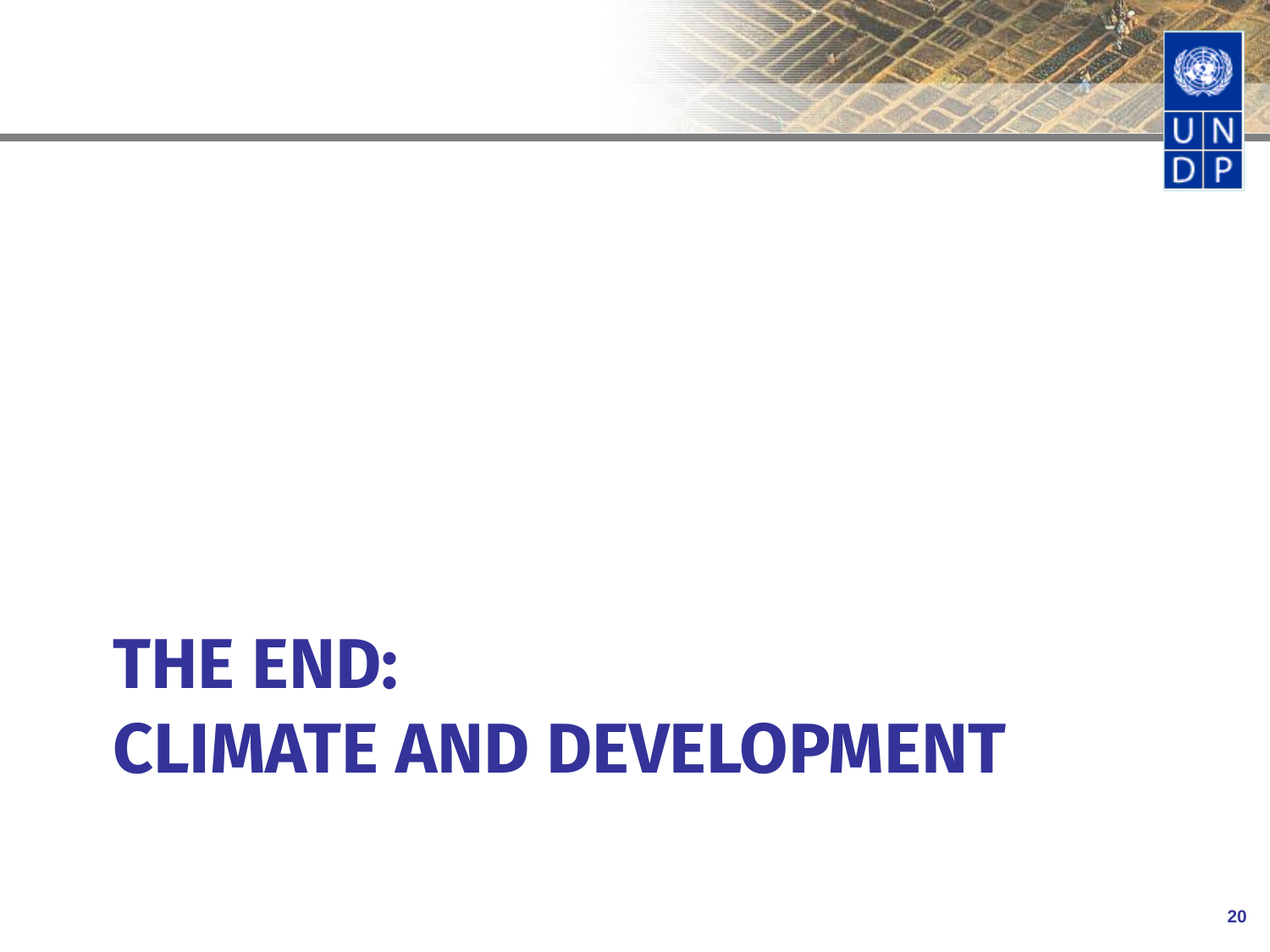

# The end: climate and development
20